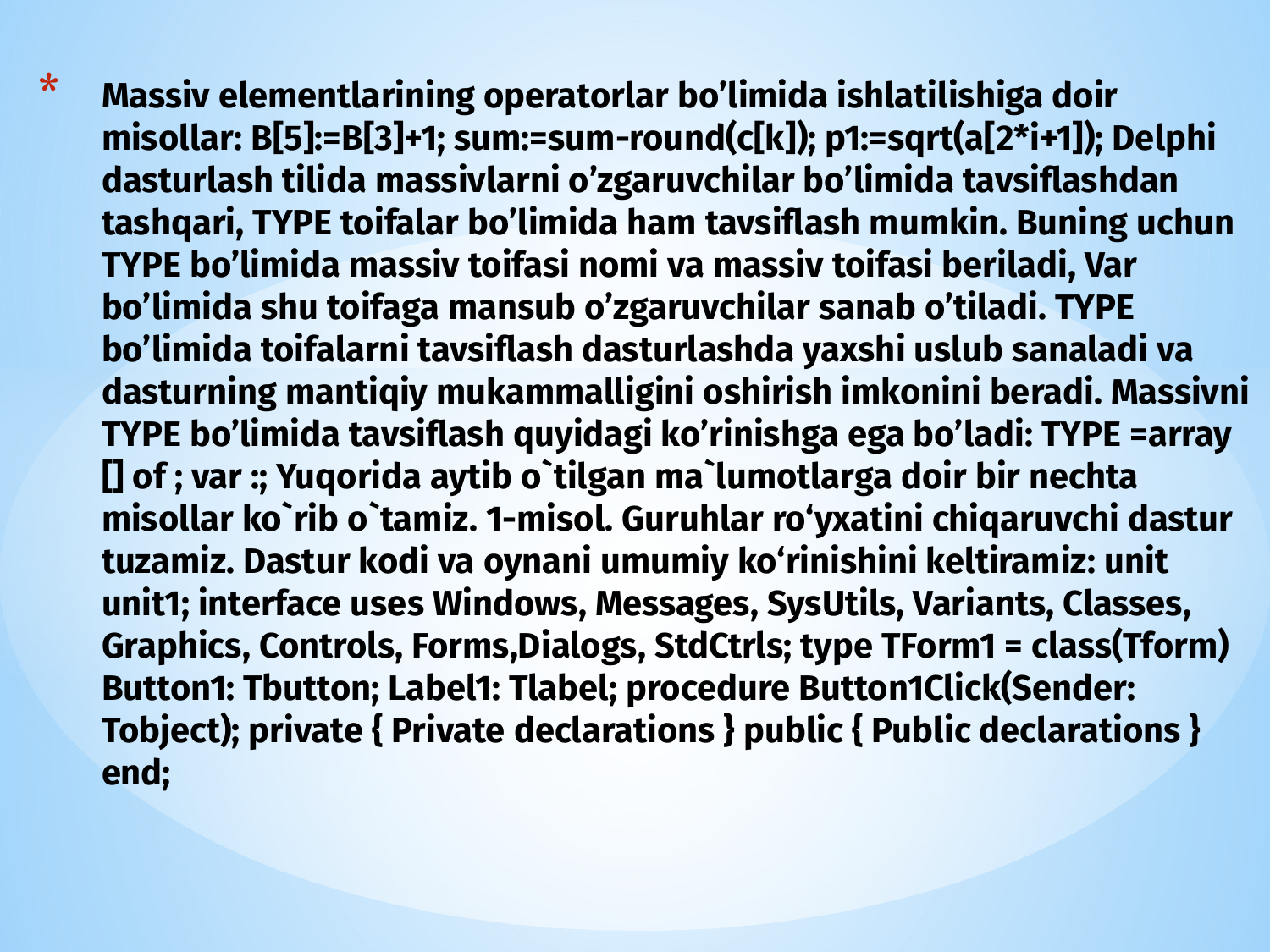

# Massiv elementlarining operatorlar bo’limida ishlatilishiga doir misollar: B[5]:=B[3]+1; sum:=sum-round(c[k]); p1:=sqrt(a[2*i+1]); Delphi dasturlash tilida massivlarni o’zgaruvchilar bo’limida tavsiflashdan tashqari, TYPE toifalar bo’limida ham tavsiflash mumkin. Buning uchun TYPE bo’limida massiv toifasi nomi va massiv toifasi beriladi, Var bo’limida shu toifaga mansub o’zgaruvchilar sanab o’tiladi. TYPE bo’limida toifalarni tavsiflash dasturlashda yaxshi uslub sanaladi va dasturning mantiqiy mukammalligini oshirish imkonini beradi. Massivni TYPE bo’limida tavsiflash quyidagi ko’rinishga ega bo’ladi: TYPE =array [] of ; var :; Yuqorida aytib o`tilgan ma`lumotlarga doir bir nechta misollar ko`rib o`tamiz. 1-misol. Guruhlar ro‘yxatini chiqaruvchi dastur tuzamiz. Dastur kodi va oynani umumiy ko‘rinishini keltiramiz: unit unit1; interface uses Windows, Messages, SysUtils, Variants, Classes, Graphics, Controls, Forms,Dialogs, StdCtrls; type TForm1 = class(Tform) Button1: Tbutton; Label1: Tlabel; procedure Button1Click(Sender: Tobject); private { Private declarations } public { Public declarations } end;